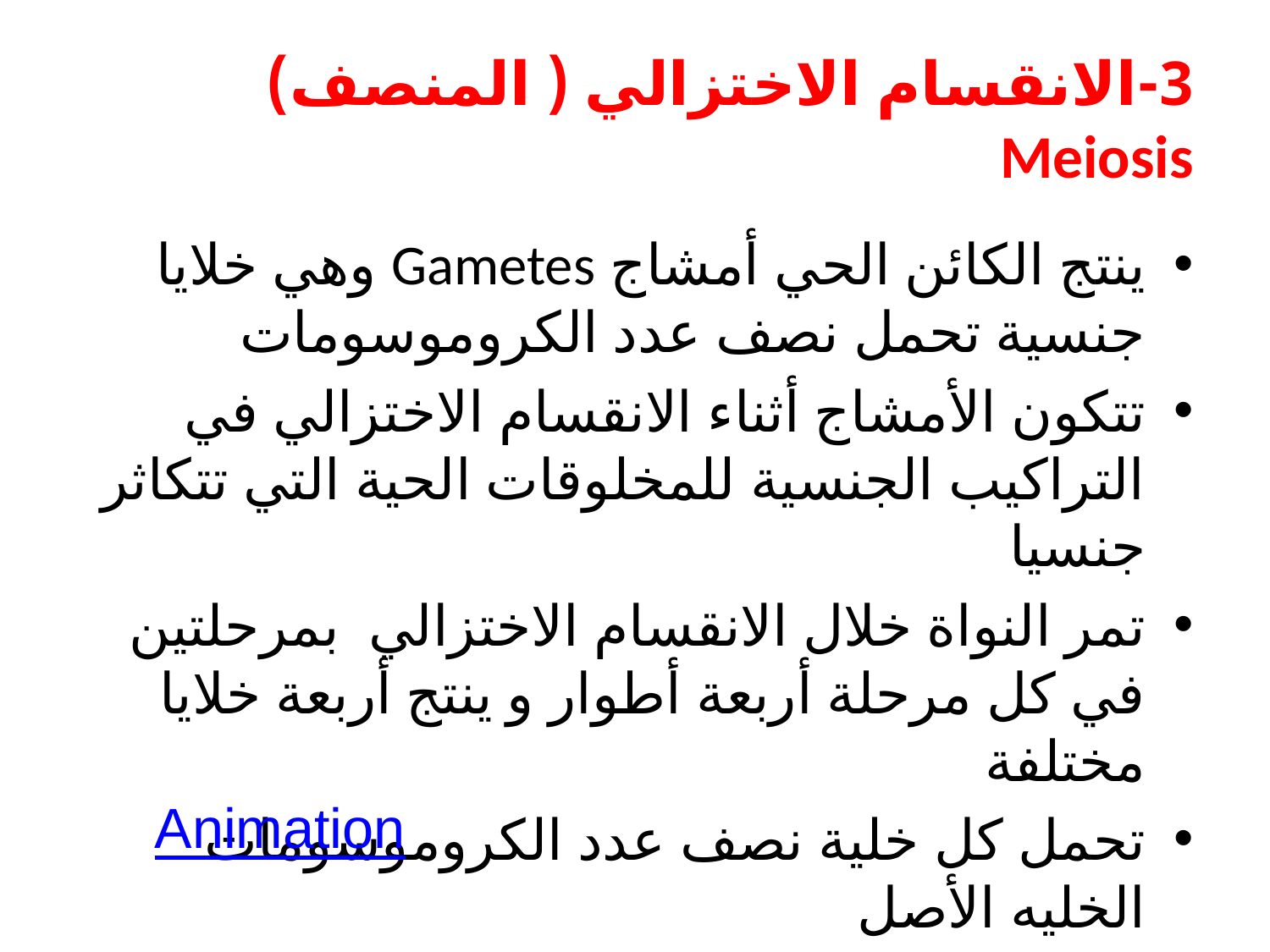

# 3-الانقسام الاختزالي ( المنصف)  Meiosis
ينتج الكائن الحي أمشاج Gametes وهي خلايا جنسية تحمل نصف عدد الكروموسومات
تتكون الأمشاج أثناء الانقسام الاختزالي في التراكيب الجنسية للمخلوقات الحية التي تتكاثر جنسيا
تمر النواة خلال الانقسام الاختزالي  بمرحلتين في كل مرحلة أربعة أطوار و ينتج أربعة خلايا مختلفة
تحمل كل خلية نصف عدد الكروموسومات الخليه الأصل
Animation